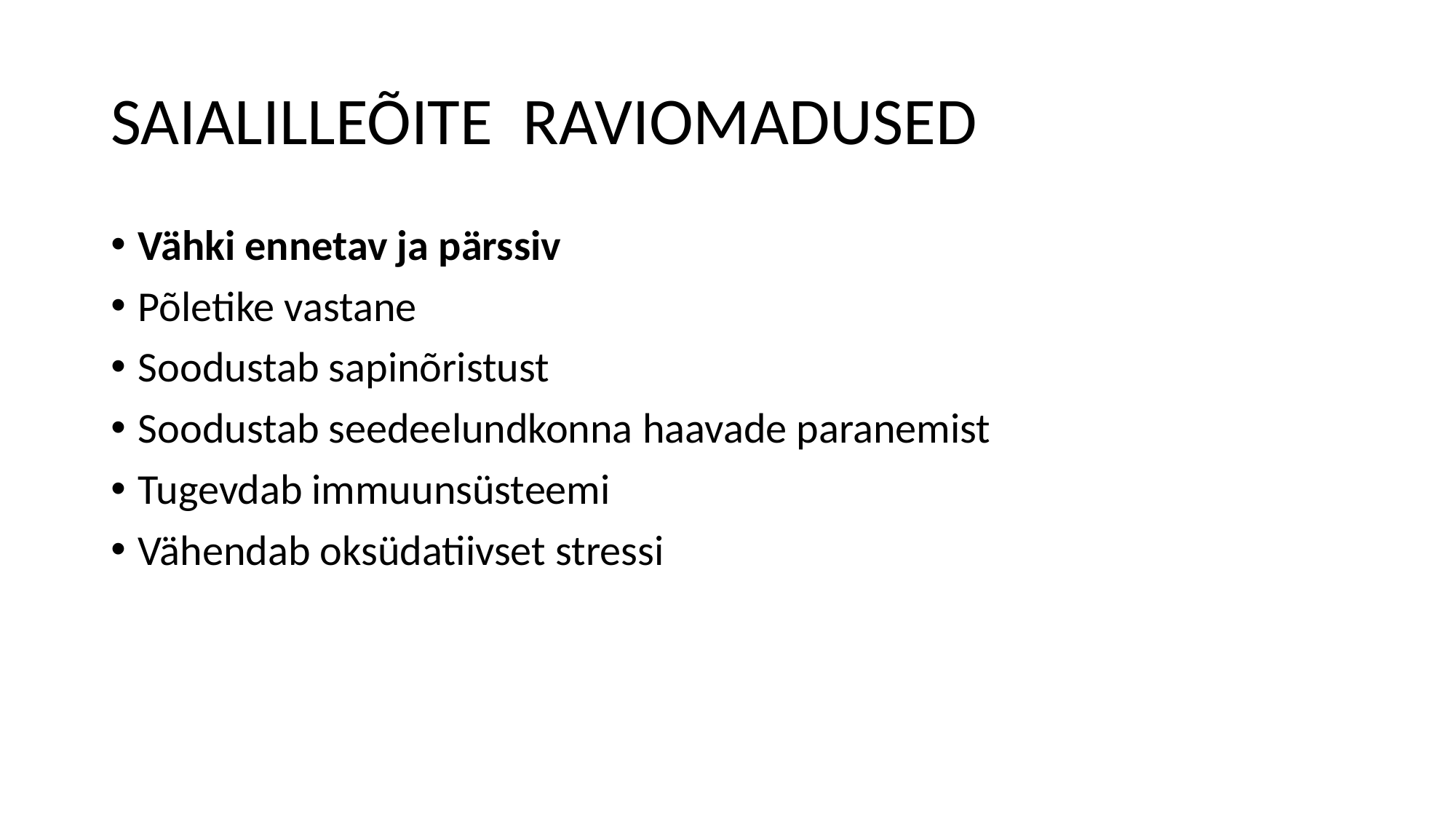

# SAIALILLEÕITE  RAVIOMADUSED
Vähki ennetav ja pärssiv
Põletike vastane
Soodustab sapinõristust
Soodustab seedeelundkonna haavade paranemist
Tugevdab immuunsüsteemi
Vähendab oksüdatiivset stressi